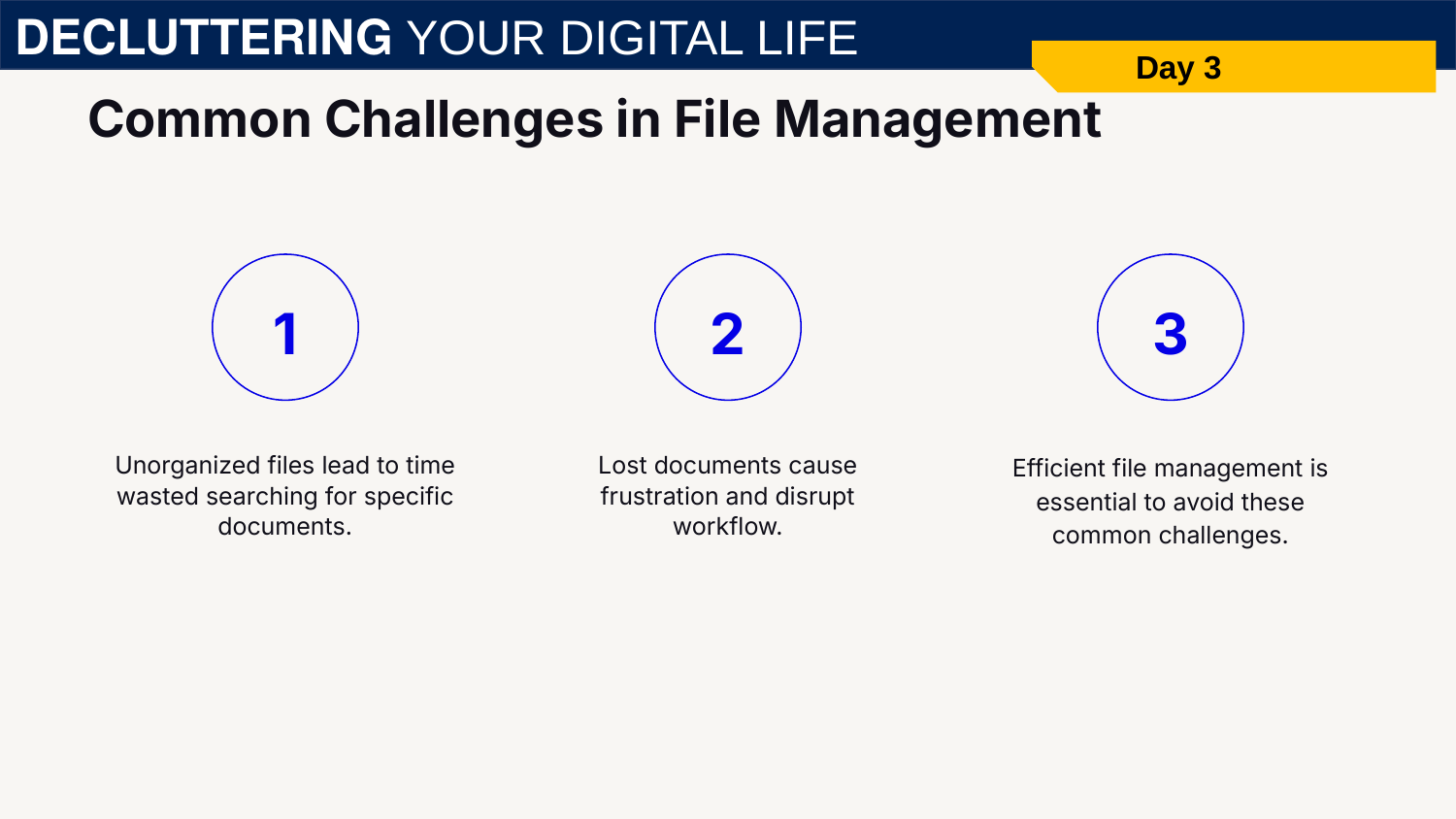

DECLUTTERING YOUR DIGITAL LIFE
Day 3

# Common Challenges in File Management
1
2
3
Unorganized files lead to time wasted searching for specific documents.
Lost documents cause frustration and disrupt workflow.
Efficient file management is essential to avoid these common challenges.